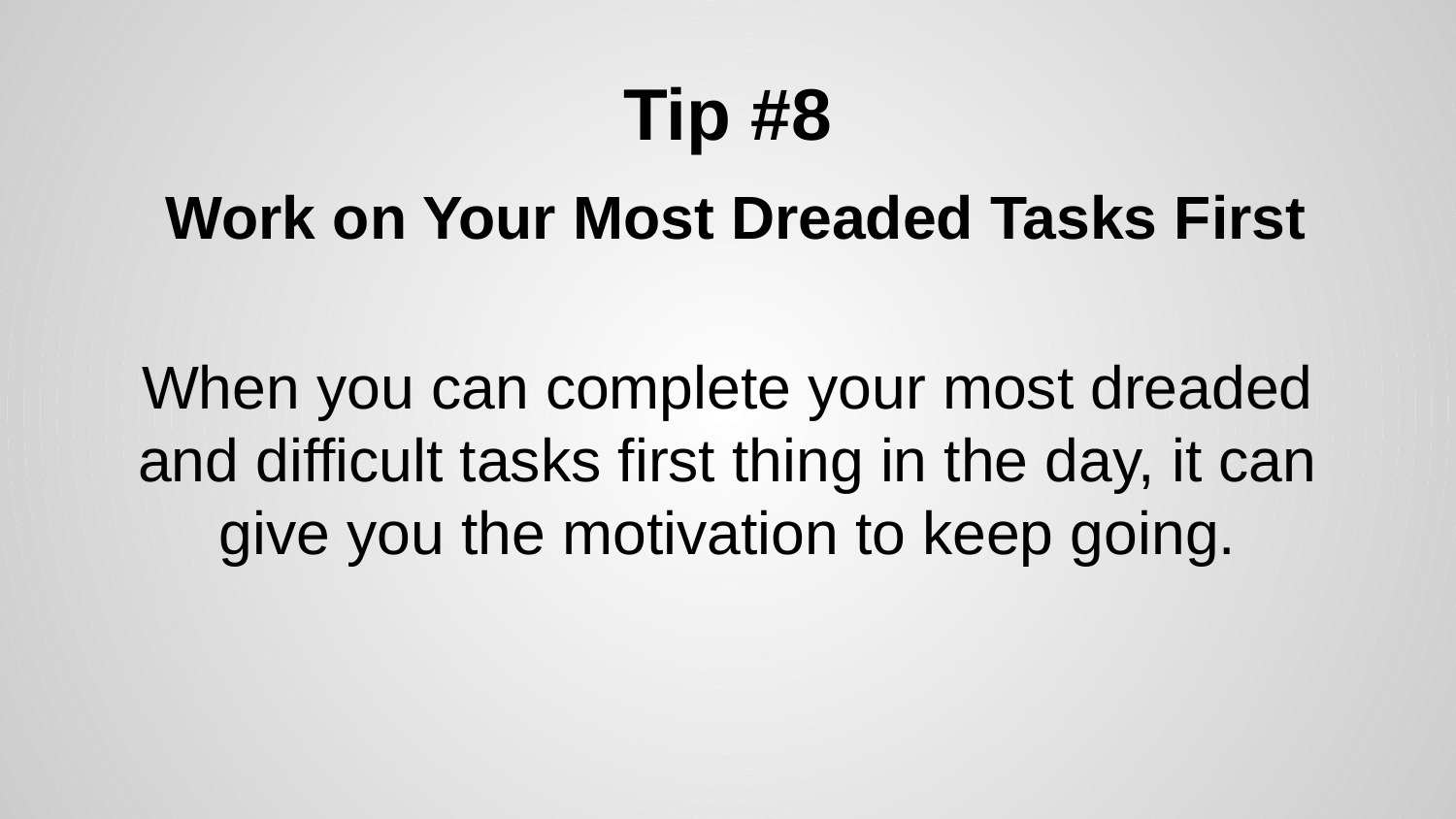

# Tip #8

 Work on Your Most Dreaded Tasks First

When you can complete your most dreaded and difficult tasks first thing in the day, it can give you the motivation to keep going.